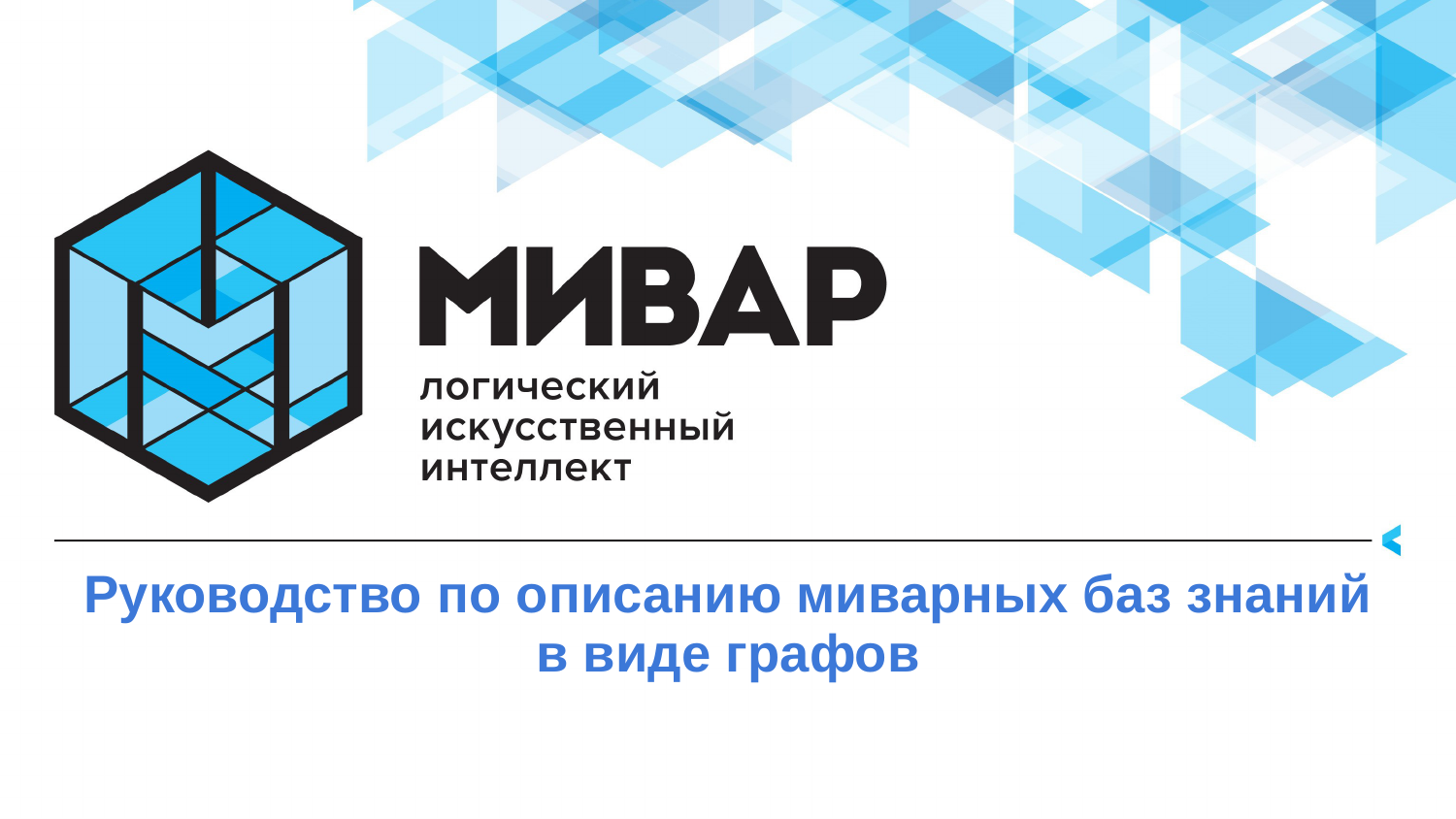

# Руководство по описанию миварных баз знаний в виде графов